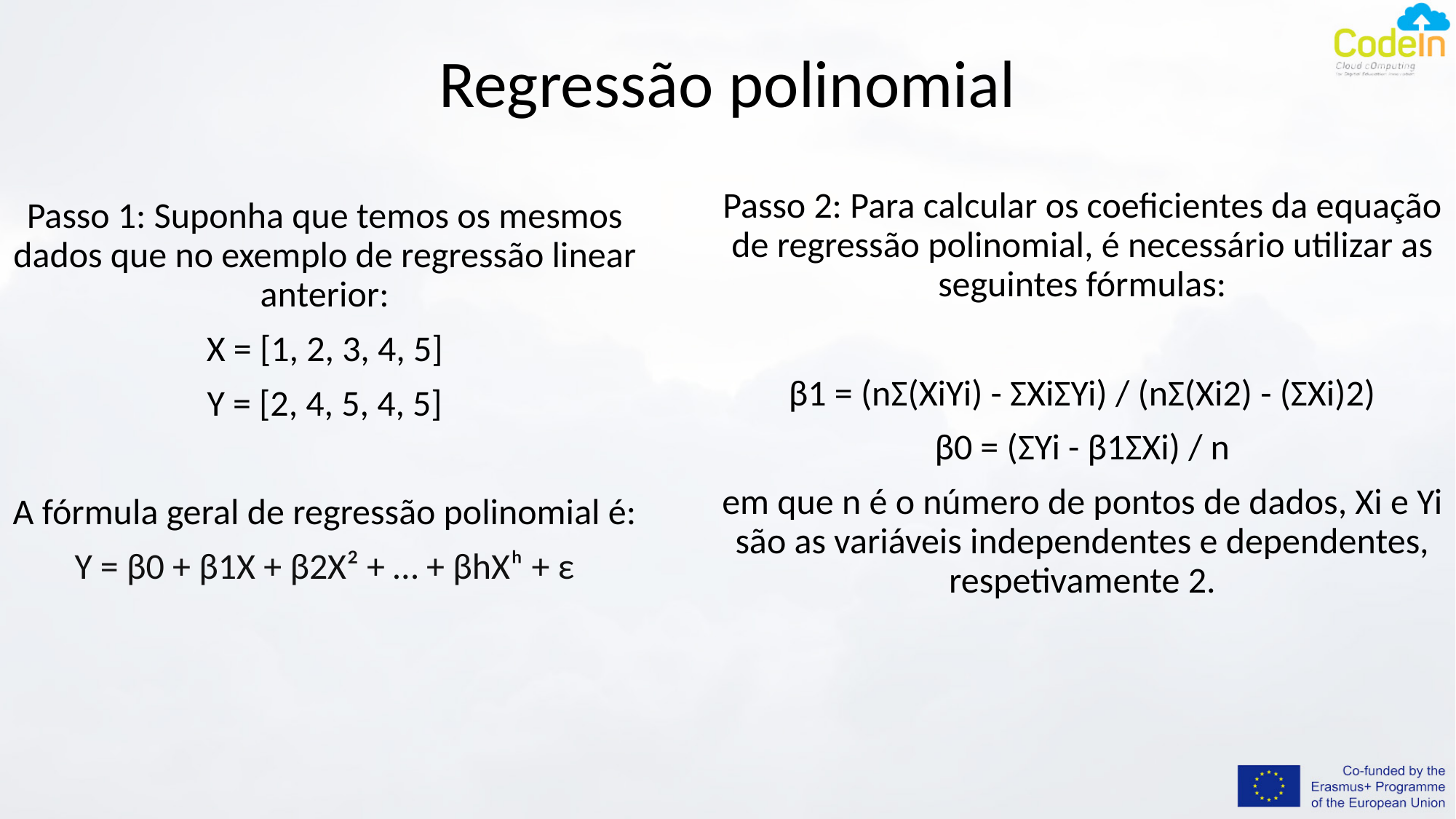

# Regressão polinomial
Passo 2: Para calcular os coeficientes da equação de regressão polinomial, é necessário utilizar as seguintes fórmulas:

β1 = (nΣ(XiYi) - ΣXiΣYi) / (nΣ(Xi2) - (ΣXi)2)
β0 = (ΣYi - β1ΣXi) / n
em que n é o número de pontos de dados, Xi e Yi são as variáveis independentes e dependentes, respetivamente 2.
Passo 1: Suponha que temos os mesmos dados que no exemplo de regressão linear anterior:
X = [1, 2, 3, 4, 5]
Y = [2, 4, 5, 4, 5]

A fórmula geral de regressão polinomial é:
Y = β0 + β1X + β2X² + … + βhXʰ + ε